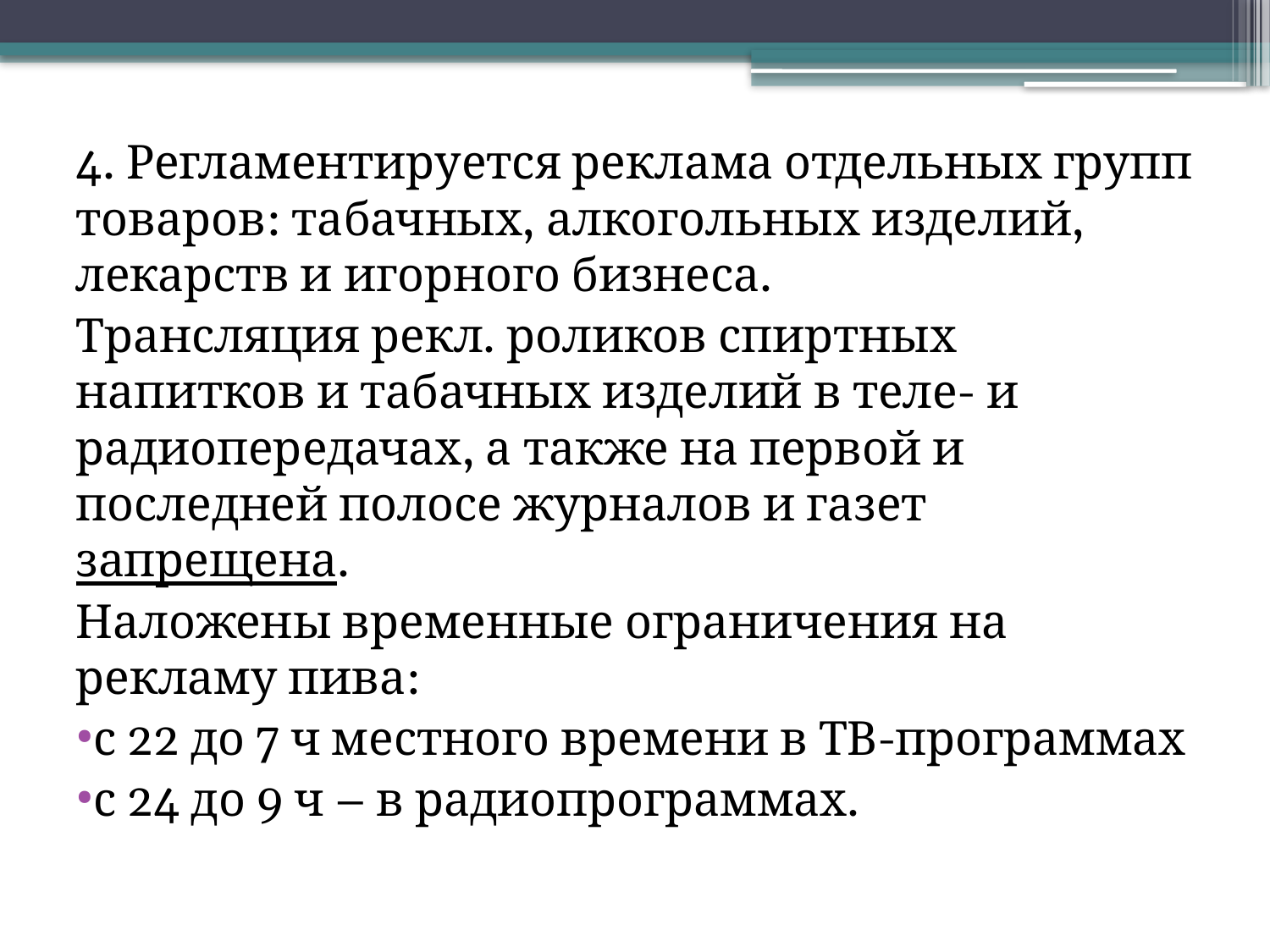

4. Регламентируется реклама отдельных групп товаров: табачных, алкогольных изделий, лекарств и игорного бизнеса.
Трансляция рекл. роликов спиртных напитков и табачных изделий в теле- и радиопередачах, а также на первой и последней полосе журналов и газет запрещена.
Наложены временные ограничения на рекламу пива:
с 22 до 7 ч местного времени в ТВ-программах
с 24 до 9 ч – в радиопрограммах.